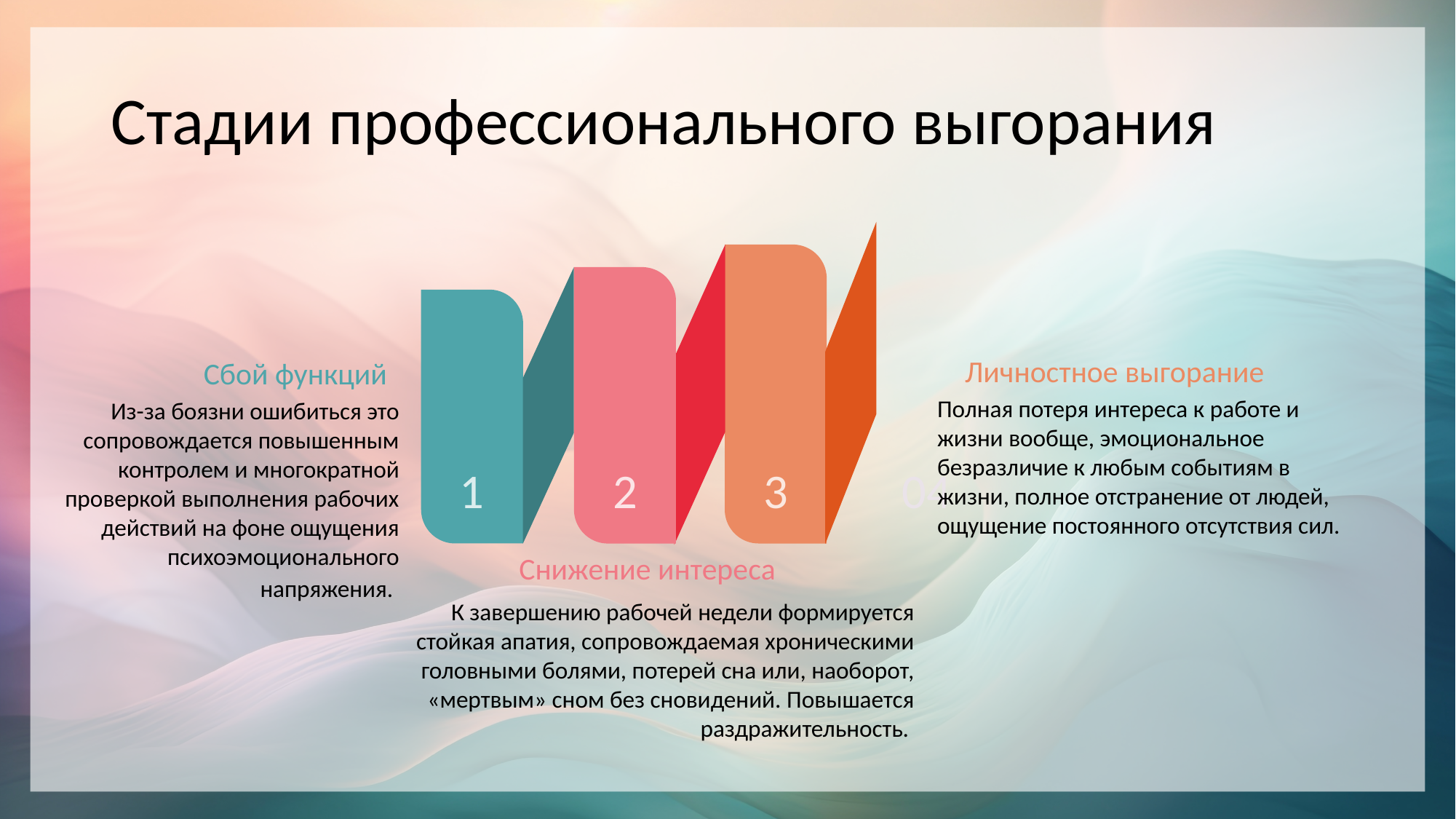

# Стадии профессионального выгорания

1
2
3
04
Личностное выгорание
Сбой функций
Полная потеря интереса к работе и жизни вообще, эмоциональное безразличие к любым событиям в жизни, полное отстранение от людей, ощущение постоянного отсутствия сил.

Из-за боязни ошибиться это сопровождается повышенным контролем и многократной проверкой выполнения рабочих действий на фоне ощущения психоэмоционального напряжения.
Снижение интереса
К завершению рабочей недели формируется стойкая апатия, сопровождаемая хроническими головными болями, потерей сна или, наоборот, «мертвым» сном без сновидений. Повышается раздражительность.